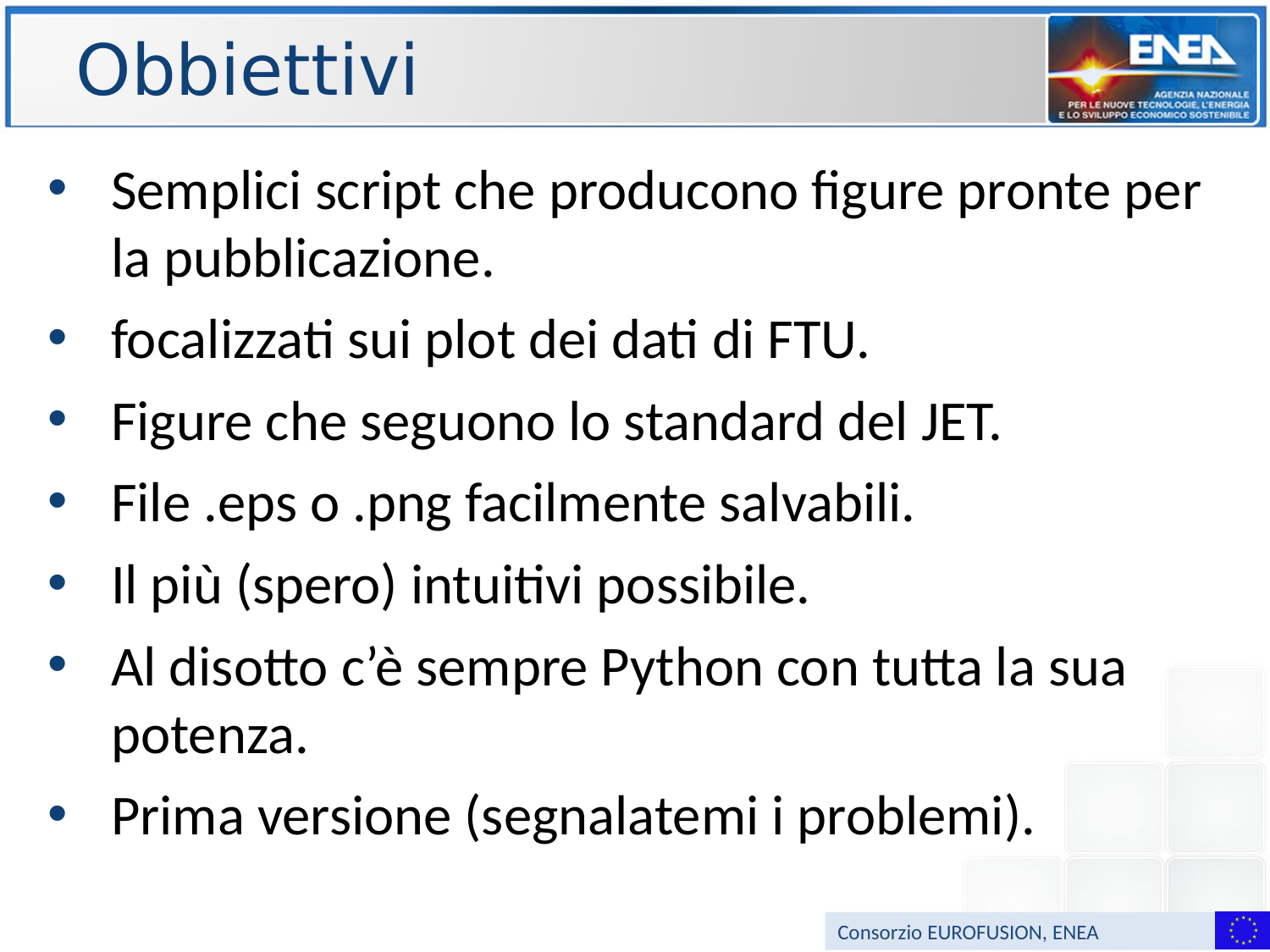

# Obbiettivi
Semplici script che producono figure pronte per la pubblicazione.
focalizzati sui plot dei dati di FTU.
Figure che seguono lo standard del JET.
File .eps o .png facilmente salvabili.
Il più (spero) intuitivi possibile.
Al disotto c’è sempre Python con tutta la sua potenza.
Prima versione (segnalatemi i problemi).